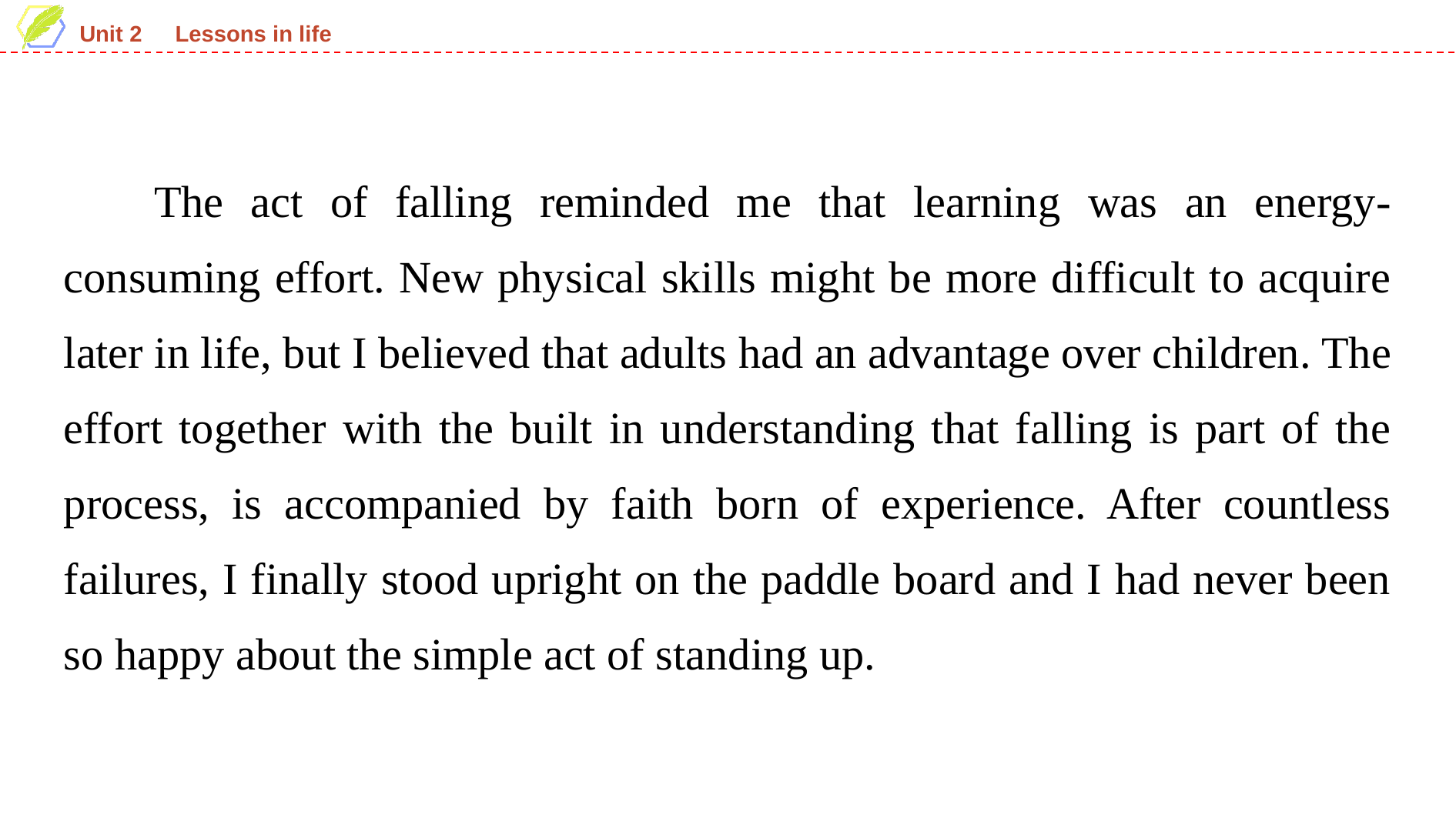

The act of falling reminded me that learning was an energy-consuming effort. New physical skills might be more difficult to acquire later in life, but I believed that adults had an advantage over children. The effort together with the built in understanding that falling is part of the process, is accompanied by faith born of experience. After countless failures, I finally stood upright on the paddle board and I had never been so happy about the simple act of standing up.